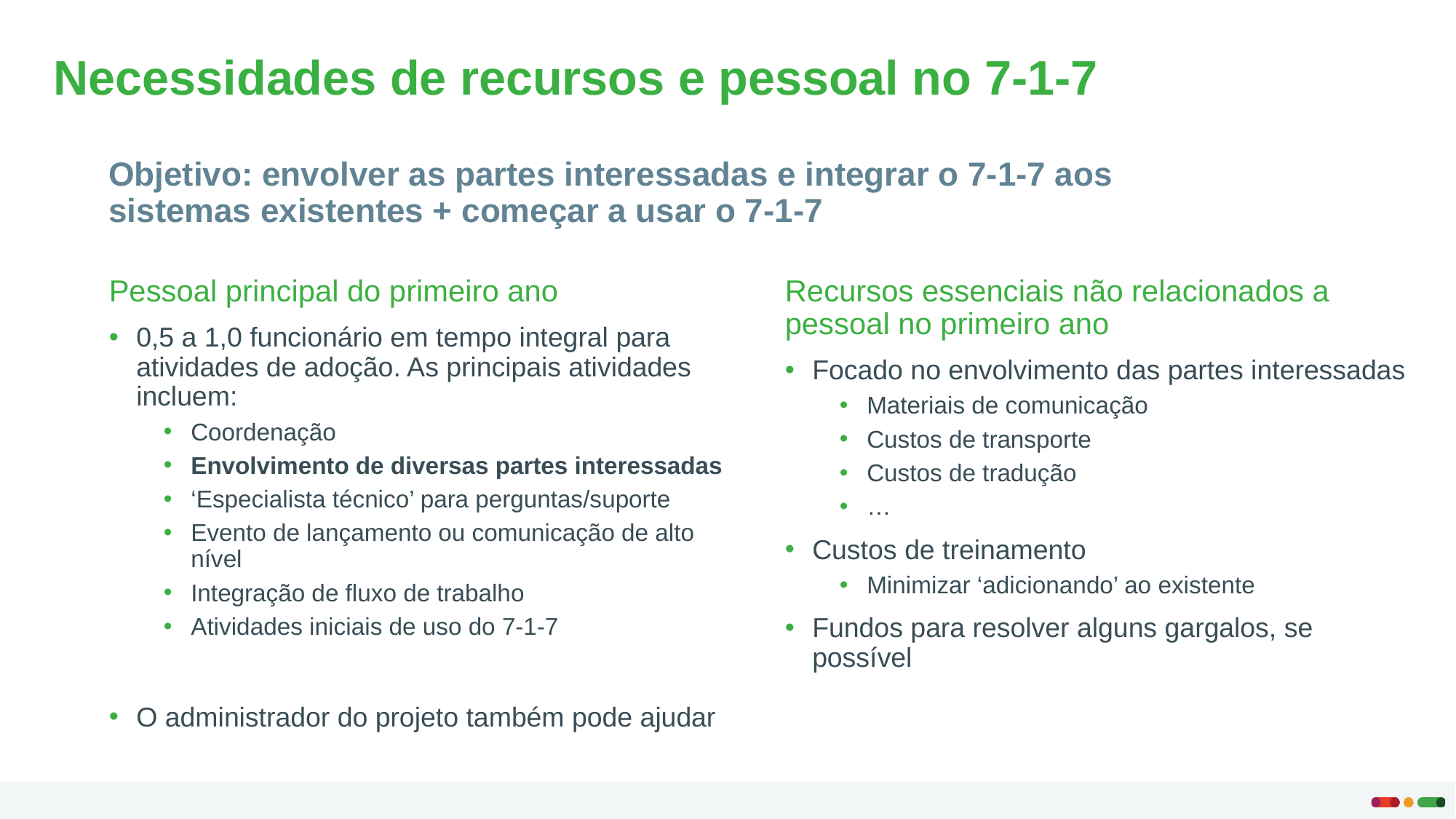

# Necessidades de recursos e pessoal no 7-1-7
Objetivo: envolver as partes interessadas e integrar o 7-1-7 aos sistemas existentes + começar a usar o 7-1-7
Pessoal principal do primeiro ano
0,5 a 1,0 funcionário em tempo integral para atividades de adoção. As principais atividades incluem:
Coordenação
Envolvimento de diversas partes interessadas
‘Especialista técnico’ para perguntas/suporte
Evento de lançamento ou comunicação de alto nível
Integração de fluxo de trabalho
Atividades iniciais de uso do 7-1-7

O administrador do projeto também pode ajudar

Recursos essenciais não relacionados a pessoal no primeiro ano
Focado no envolvimento das partes interessadas
Materiais de comunicação
Custos de transporte
Custos de tradução
…
Custos de treinamento
Minimizar ‘adicionando’ ao existente
Fundos para resolver alguns gargalos, se possível